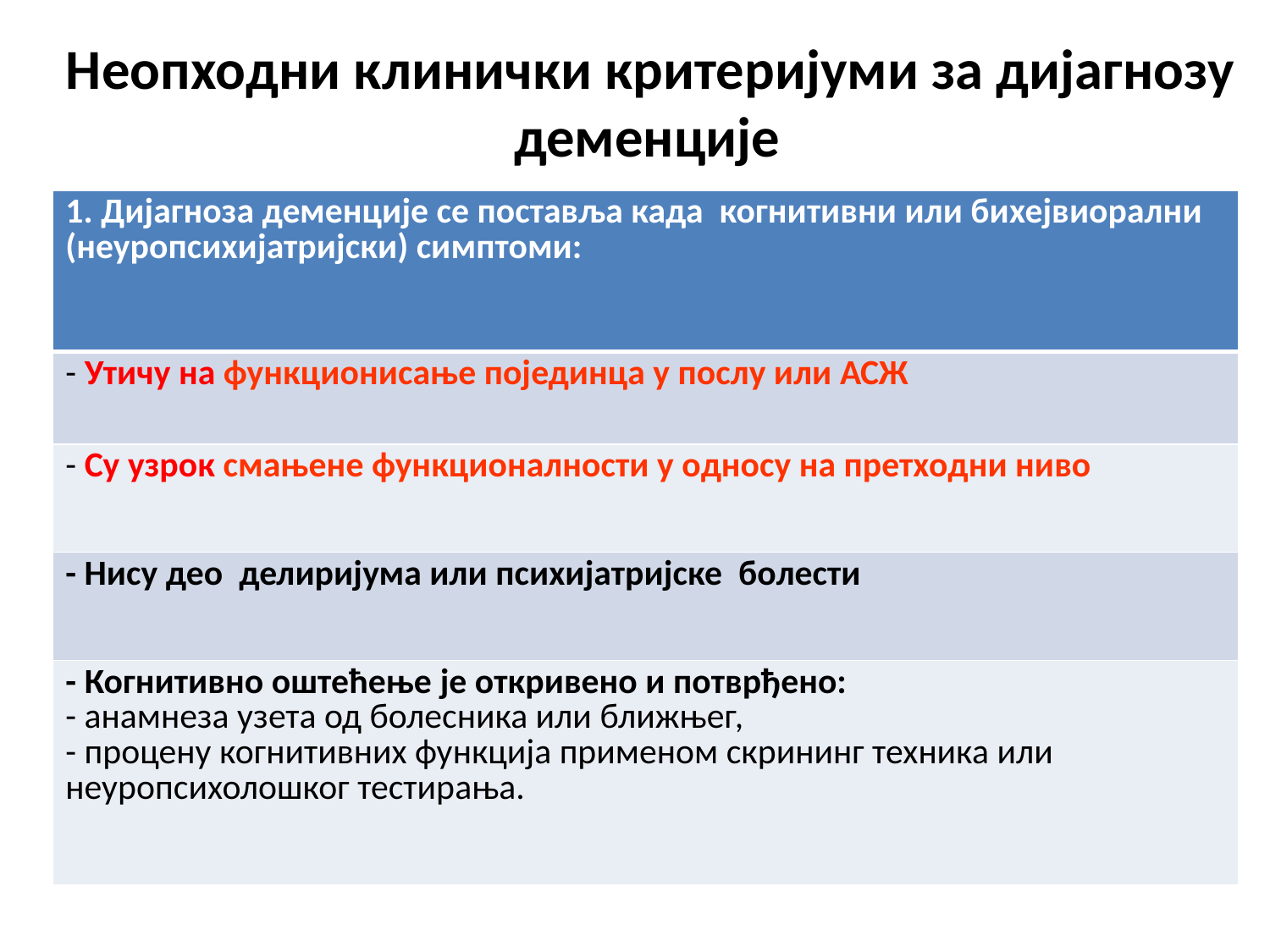

Неопходни клинички критеријуми за дијагнозу деменције
| 1. Дијагноза деменције се поставља када когнитивни или бихејвиорални (неуропсихијатријски) симптоми: |
| --- |
| - Утичу на функционисање појединца у послу или АСЖ |
| - Су узрок смањене функционалности у односу на претходни ниво |
| - Нису део делиријума или психијатријске болести |
| - Когнитивно оштећење је откривено и потврђено: - анамнеза узета од болесника или ближњег, - процену когнитивних функција применом скрининг техника или неуропсихолошког тестирања. |